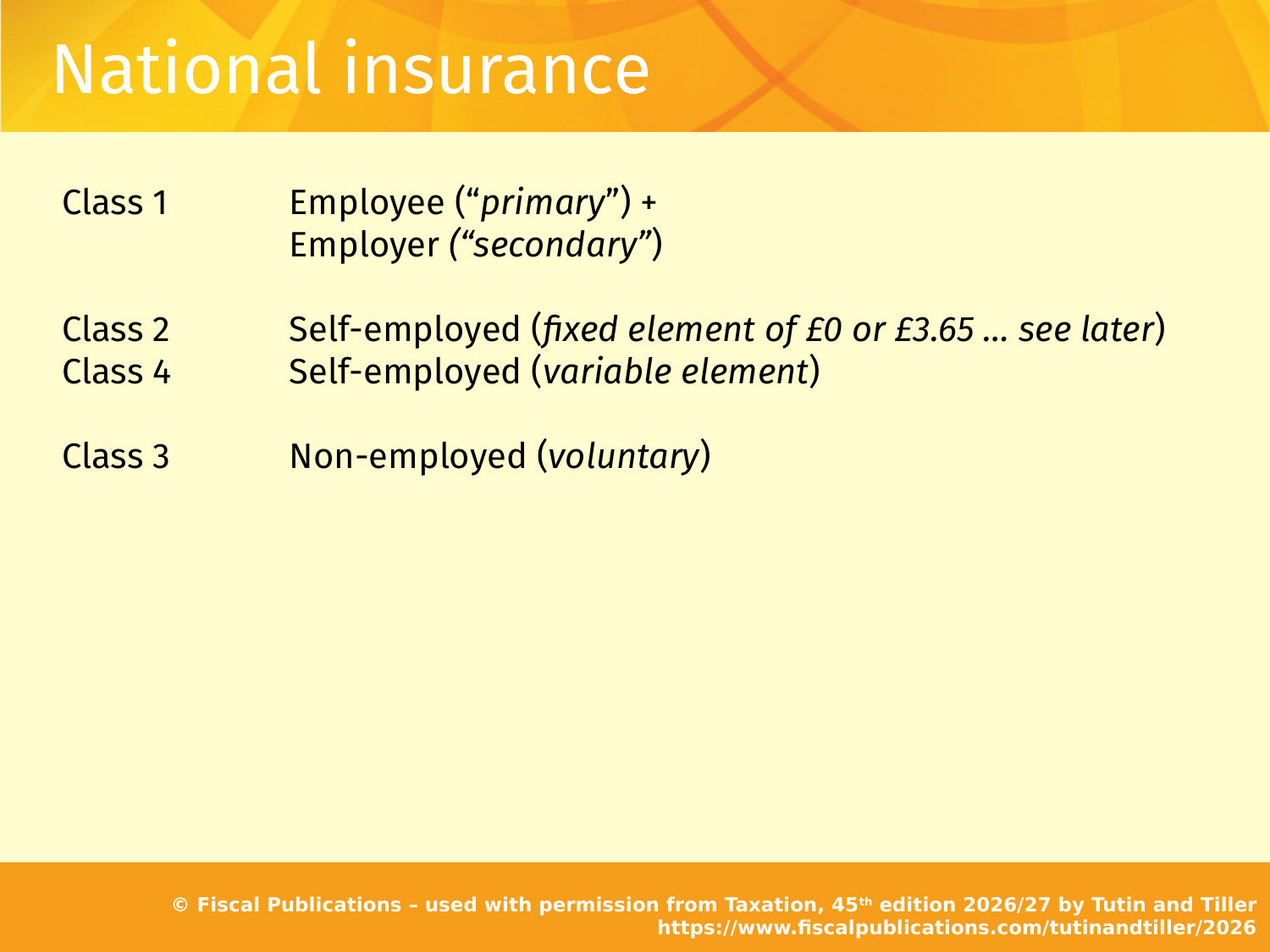

# National insurance

Class 1	Employee (“primary”) +
		Employer (“secondary”)

Class 2	Self-employed (fixed element of £0 or £3.65 … see later)
Class 4	Self-employed (variable element)

Class 3	Non-employed (voluntary)